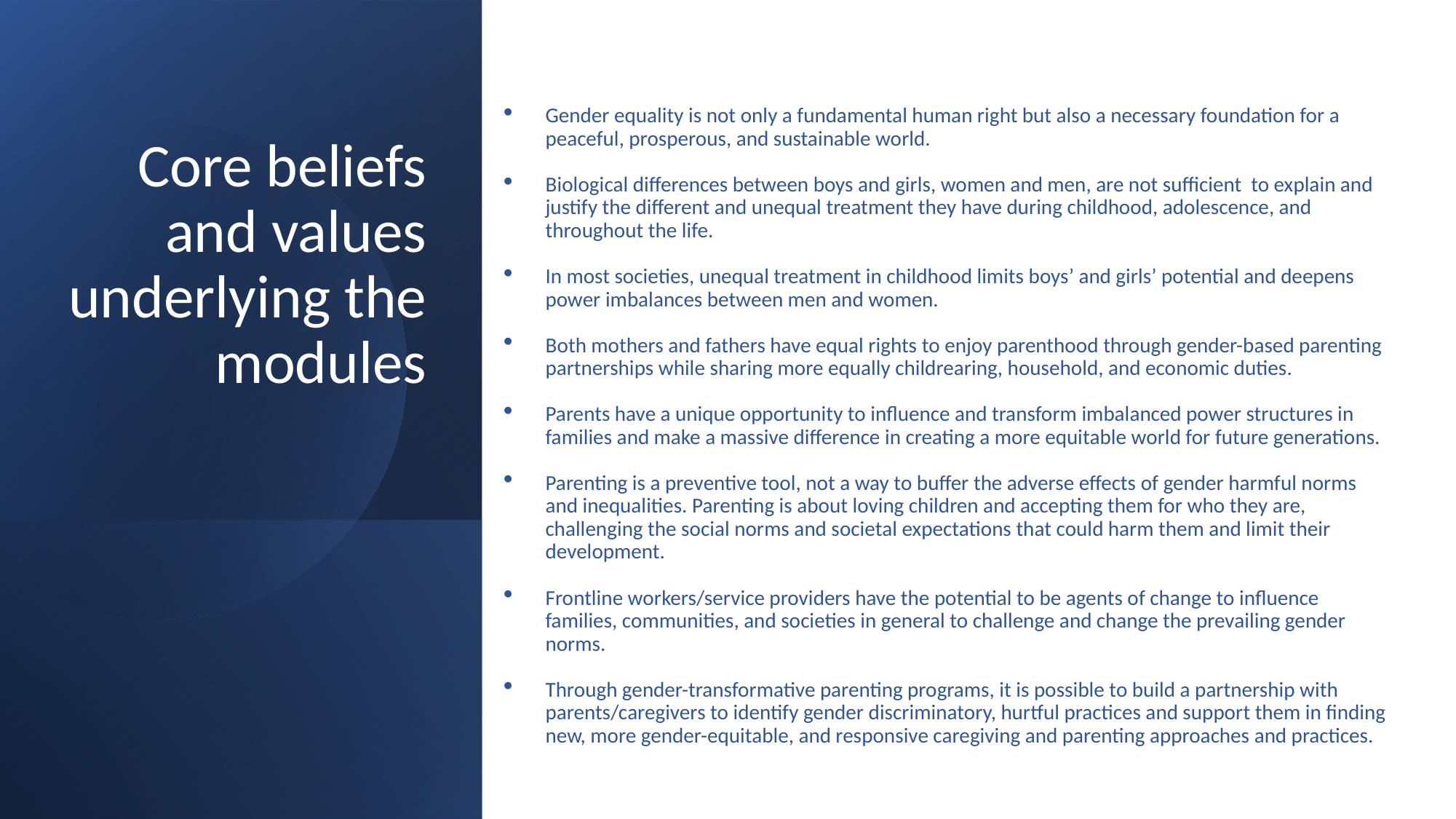

# Core beliefs and values underlying the modules

Gender equality is not only a fundamental human right but also a necessary foundation for a peaceful, prosperous, and sustainable world.

Biological differences between boys and girls, women and men, are not sufficient  to explain and justify the different and unequal treatment they have during childhood, adolescence, and throughout the life.

In most societies, unequal treatment in childhood limits boys’ and girls’ potential and deepens power imbalances between men and women.

Both mothers and fathers have equal rights to enjoy parenthood through gender-based parenting partnerships while sharing more equally childrearing, household, and economic duties.

Parents have a unique opportunity to influence and transform imbalanced power structures in families and make a massive difference in creating a more equitable world for future generations.

Parenting is a preventive tool, not a way to buffer the adverse effects of gender harmful norms and inequalities. Parenting is about loving children and accepting them for who they are, challenging the social norms and societal expectations that could harm them and limit their development.

Frontline workers/service providers have the potential to be agents of change to influence families, communities, and societies in general to challenge and change the prevailing gender norms.

Through gender-transformative parenting programs, it is possible to build a partnership with parents/caregivers to identify gender discriminatory, hurtful practices and support them in finding new, more gender-equitable, and responsive caregiving and parenting approaches and practices.